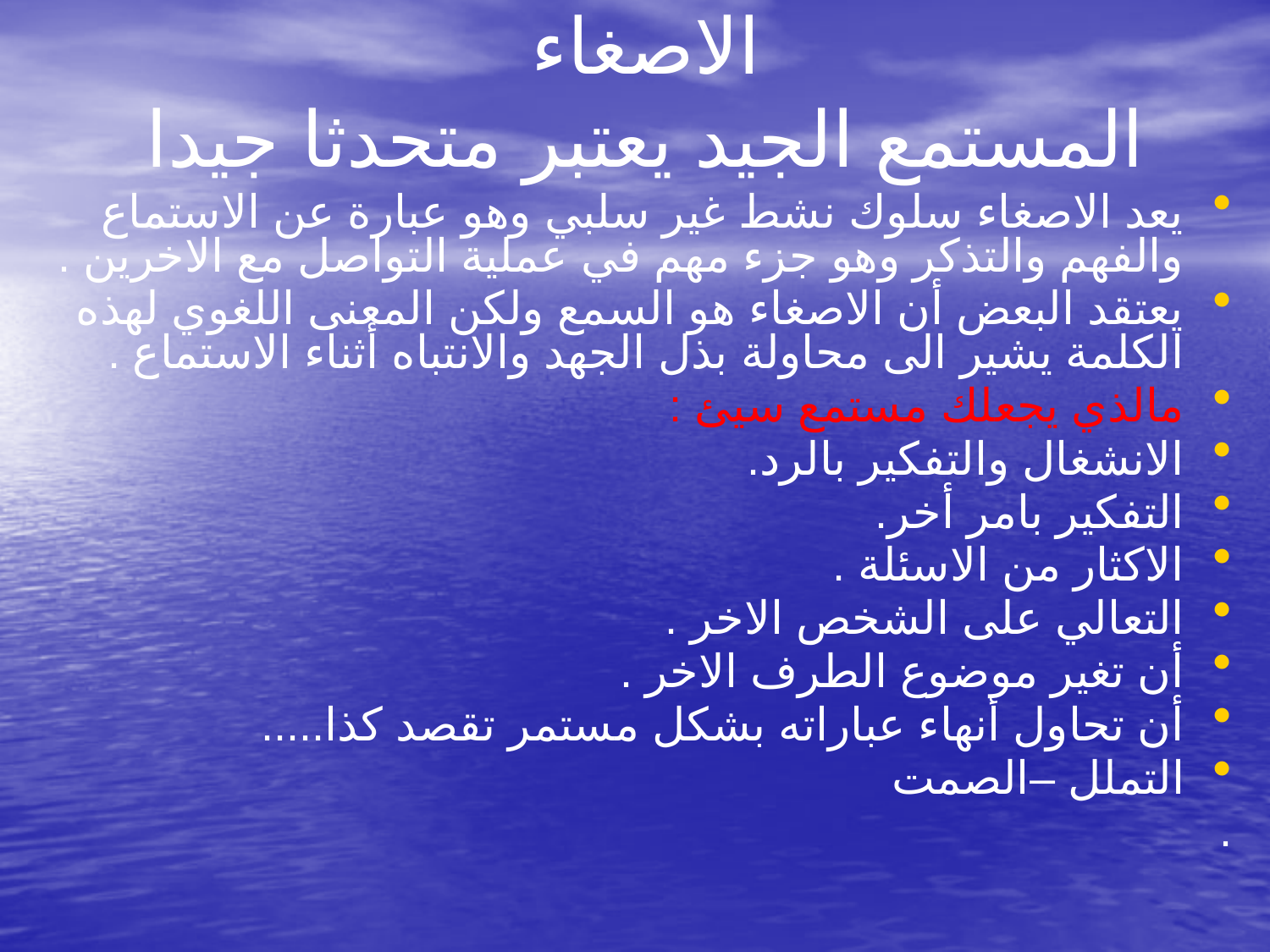

# الاصغاء المستمع الجيد يعتبر متحدثا جيدا
يعد الاصغاء سلوك نشط غير سلبي وهو عبارة عن الاستماع والفهم والتذكر وهو جزء مهم في عملية التواصل مع الاخرين .
يعتقد البعض أن الاصغاء هو السمع ولكن المعنى اللغوي لهذه الكلمة يشير الى محاولة بذل الجهد والانتباه أثناء الاستماع .
مالذي يجعلك مستمع سيئ :
الانشغال والتفكير بالرد.
التفكير بامر أخر.
الاكثار من الاسئلة .
التعالي على الشخص الاخر .
أن تغير موضوع الطرف الاخر .
أن تحاول أنهاء عباراته بشكل مستمر تقصد كذا.....
التملل –الصمت
.